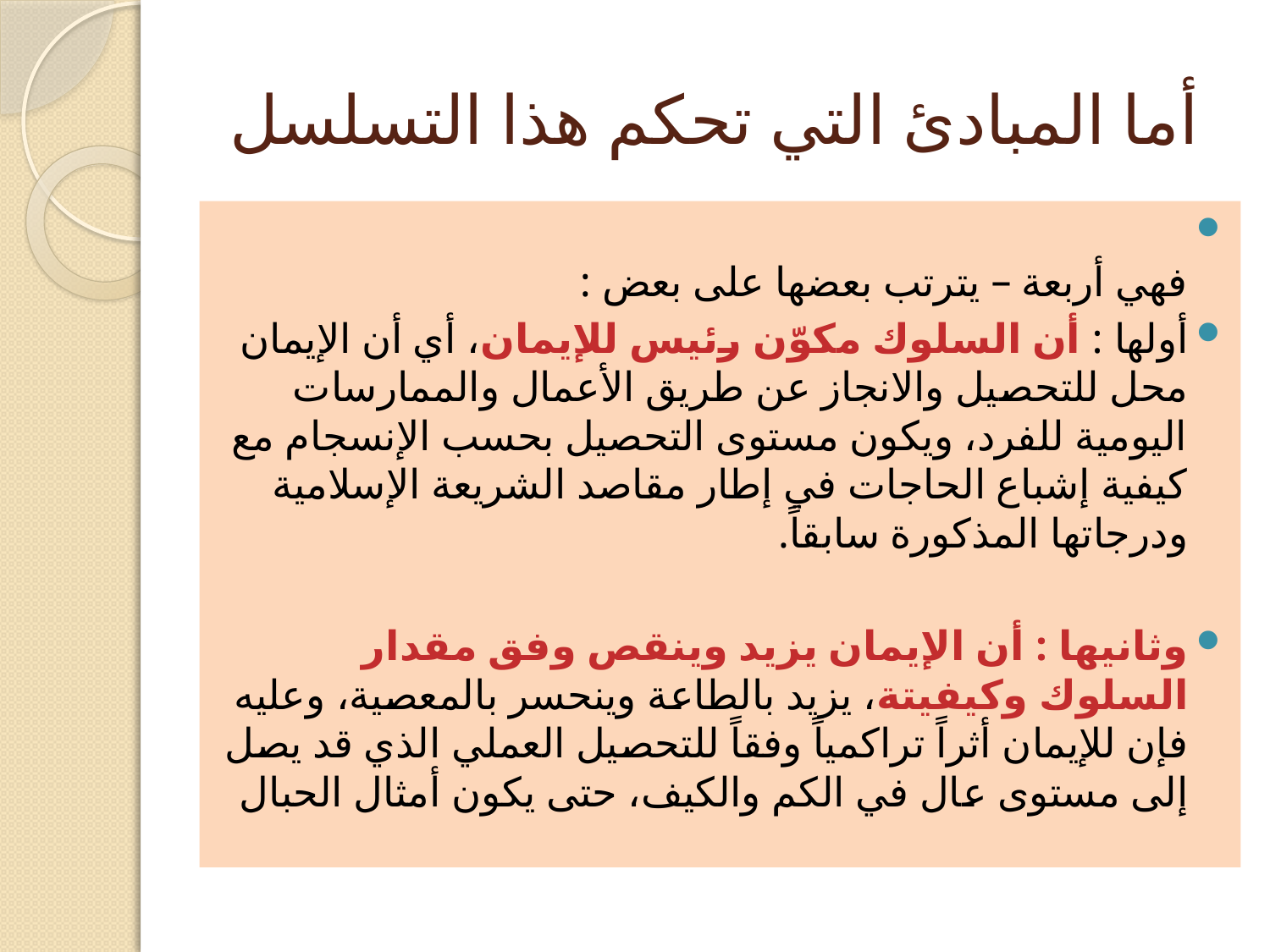

# أما المبادئ التي تحكم هذا التسلسل
فهي أربعة – يترتب بعضها على بعض :
أولها : أن السلوك مكوّن رئيس للإيمان، أي أن الإيمان محل للتحصيل والانجاز عن طريق الأعمال والممارسات اليومية للفرد، ويكون مستوى التحصيل بحسب الإنسجام مع كيفية إشباع الحاجات في إطار مقاصد الشريعة الإسلامية ودرجاتها المذكورة سابقاً.

وثانيها : أن الإيمان يزيد وينقص وفق مقدار السلوك وكيفيتة، يزيد بالطاعة وينحسر بالمعصية، وعليه فإن للإيمان أثراً تراكمياً وفقاً للتحصيل العملي الذي قد يصل إلى مستوى عال في الكم والكيف، حتى يكون أمثال الحبال